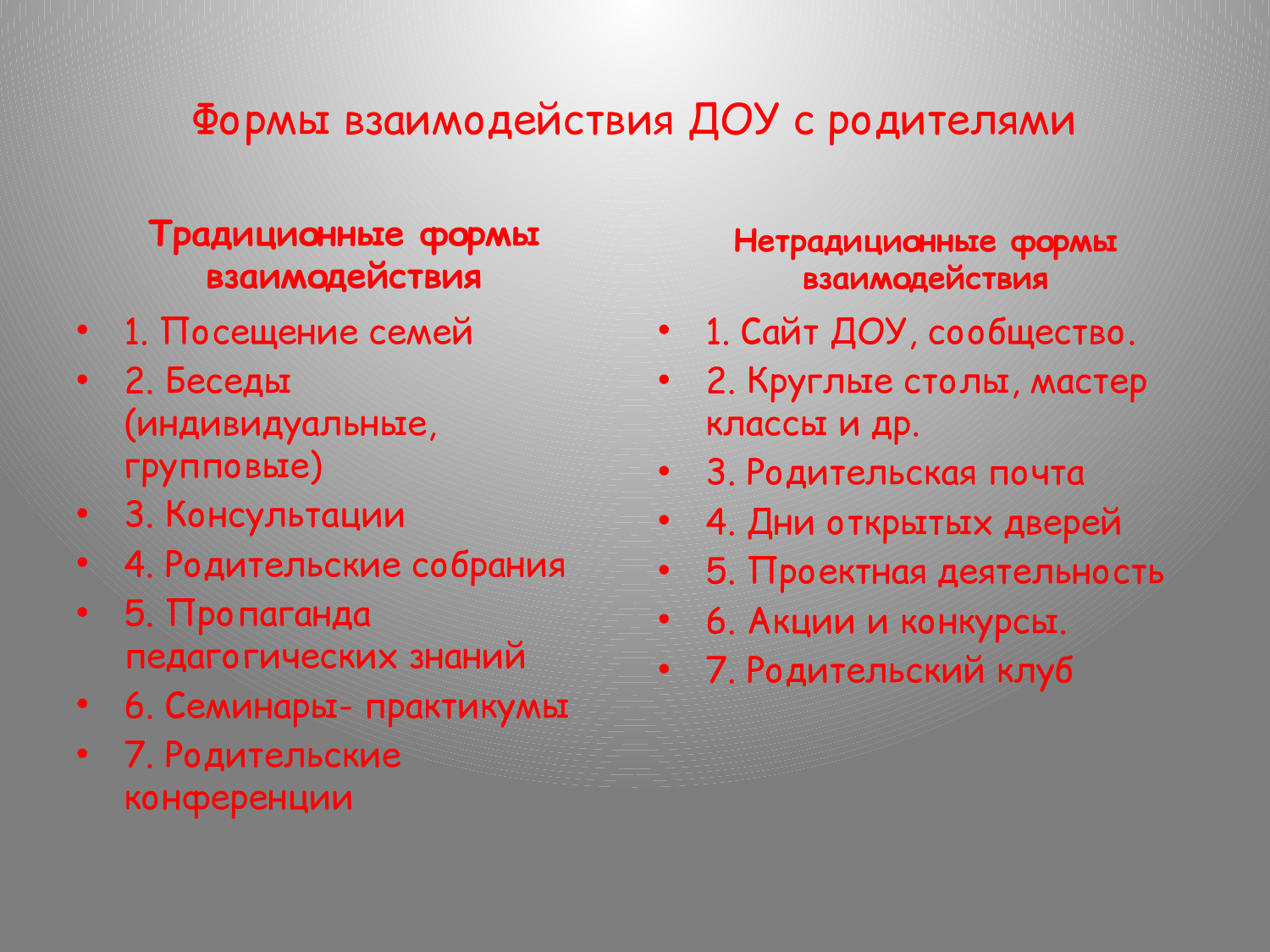

# Формы взаимодействия ДОУ с родителями
Традиционные формы взаимодействия
Нетрадиционные формы взаимодействия
1. Посещение семей
2. Беседы (индивидуальные, групповые)
3. Консультации
4. Родительские собрания
5. Пропаганда педагогических знаний
6. Семинары- практикумы
7. Родительские конференции
1. Сайт ДОУ, сообщество.
2. Круглые столы, мастер классы и др.
3. Родительская почта
4. Дни открытых дверей
5. Проектная деятельность
6. Акции и конкурсы.
7. Родительский клуб